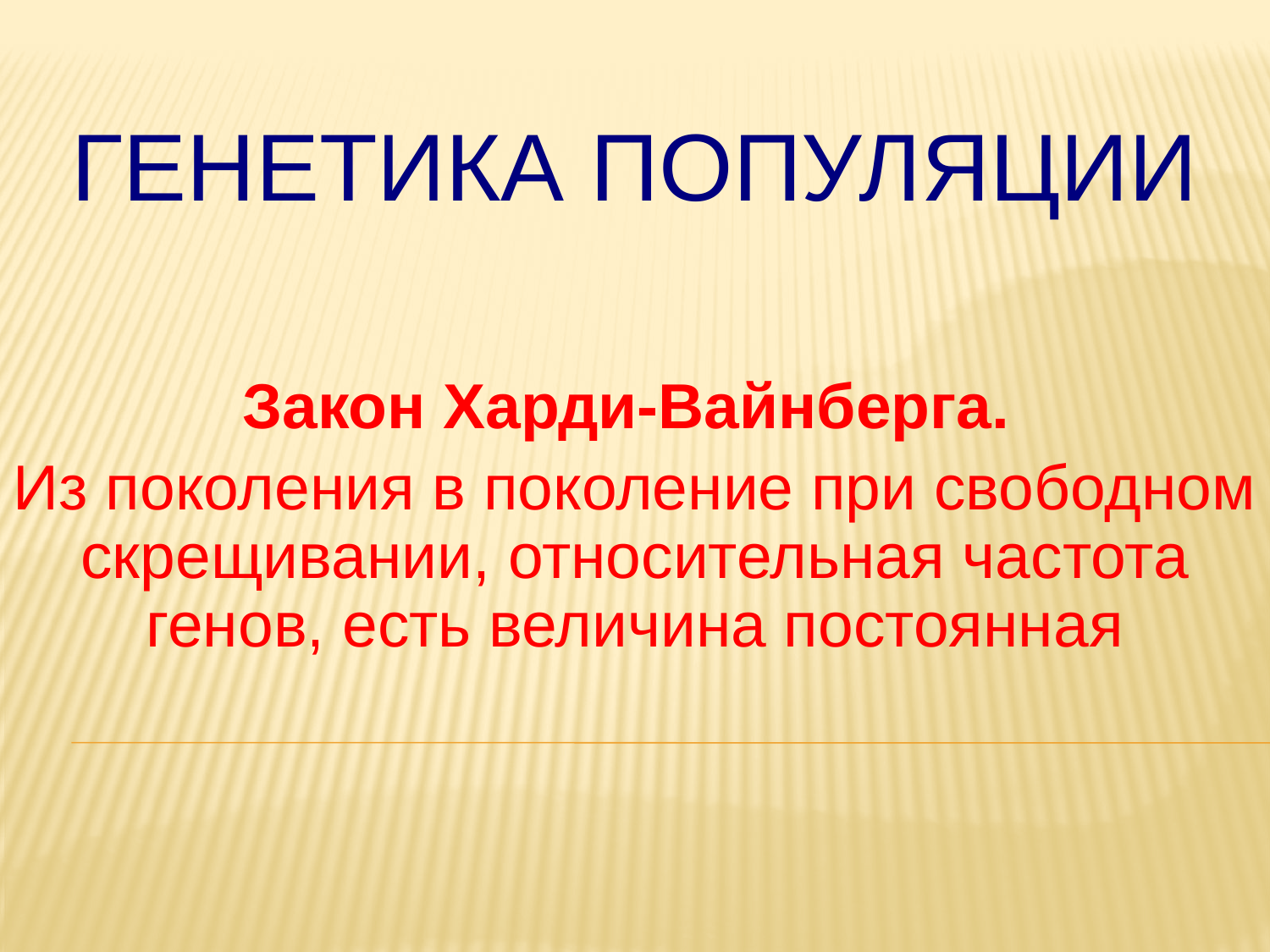

# Генетика популяции
Закон Харди-Вайнберга.
Из поколения в поколение при свободном скрещивании, относительная частота генов, есть величина постоянная